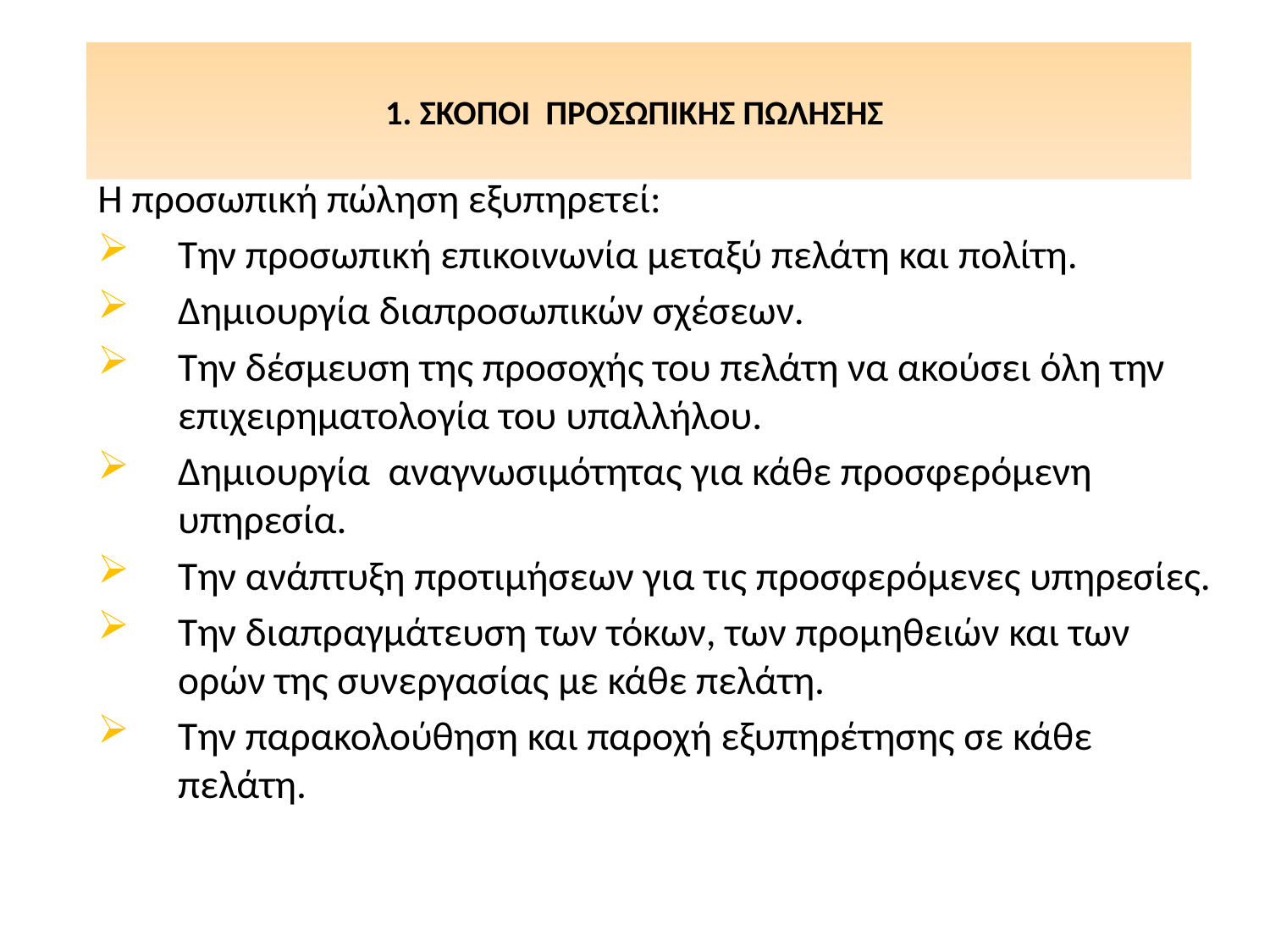

# 1. ΣΚΟΠΟΙ  ΠΡΟΣΩΠΙΚΗΣ ΠΩΛΗΣΗΣ
Η προσωπική πώληση εξυπηρετεί:
Την προσωπική επικοινωνία μεταξύ πελάτη και πολίτη.
Δημιουργία διαπροσωπικών σχέσεων.
Την δέσμευση της προσοχής του πελάτη να ακούσει όλη την επιχειρηματολογία του υπαλλήλου.
Δημιουργία  αναγνωσιμότητας για κάθε προσφερόμενη υπηρεσία.
Την ανάπτυξη προτιμήσεων για τις προσφερόμενες υπηρεσίες.
Την διαπραγμάτευση των τόκων, των προμηθειών και των ορών της συνεργασίας με κάθε πελάτη.
Την παρακολούθηση και παροχή εξυπηρέτησης σε κάθε πελάτη.